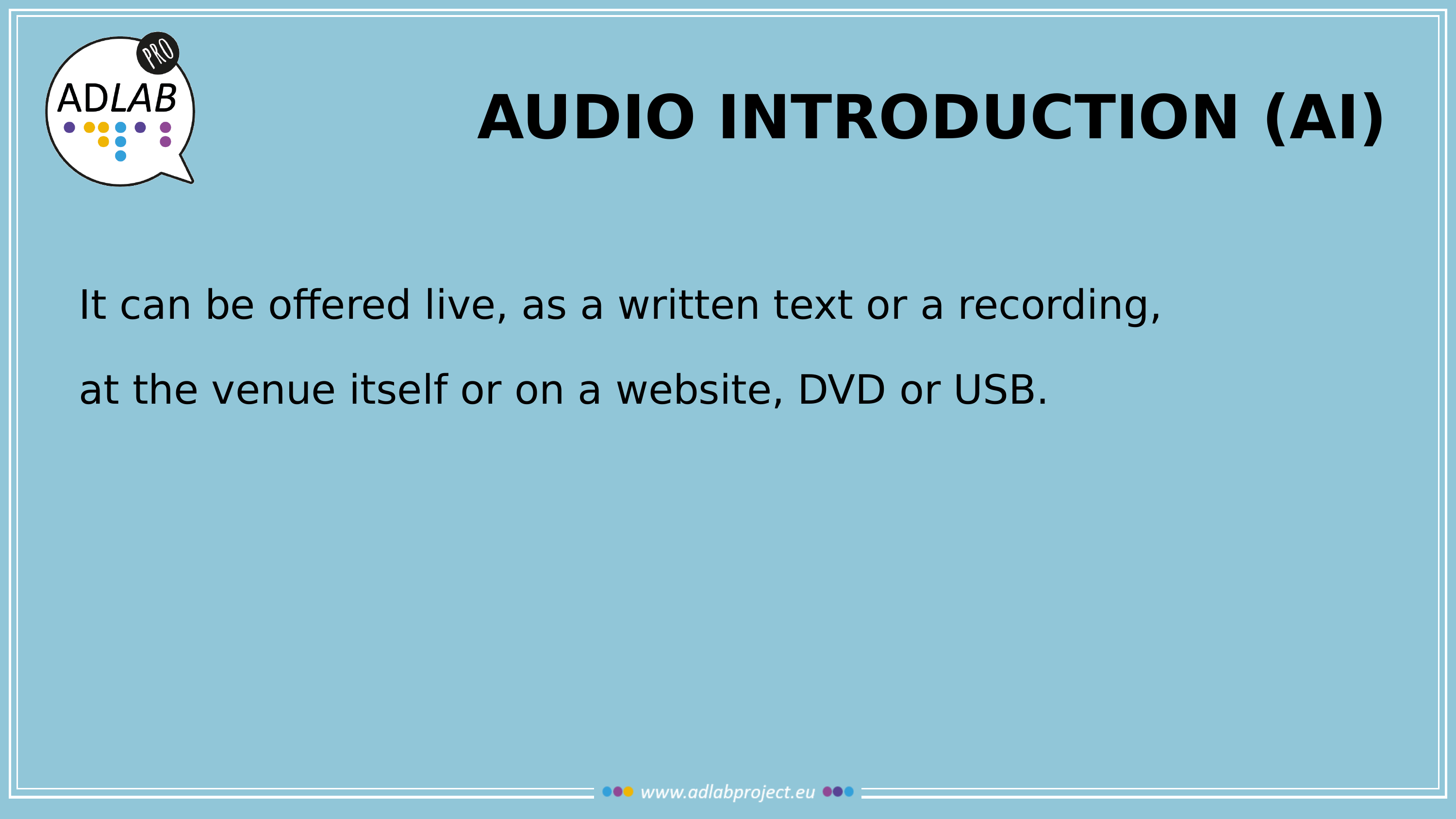

# AUDIO INTRODUCTION (AI)
It can be offered live, as a written text or a recording,
at the venue itself or on a website, DVD or USB.